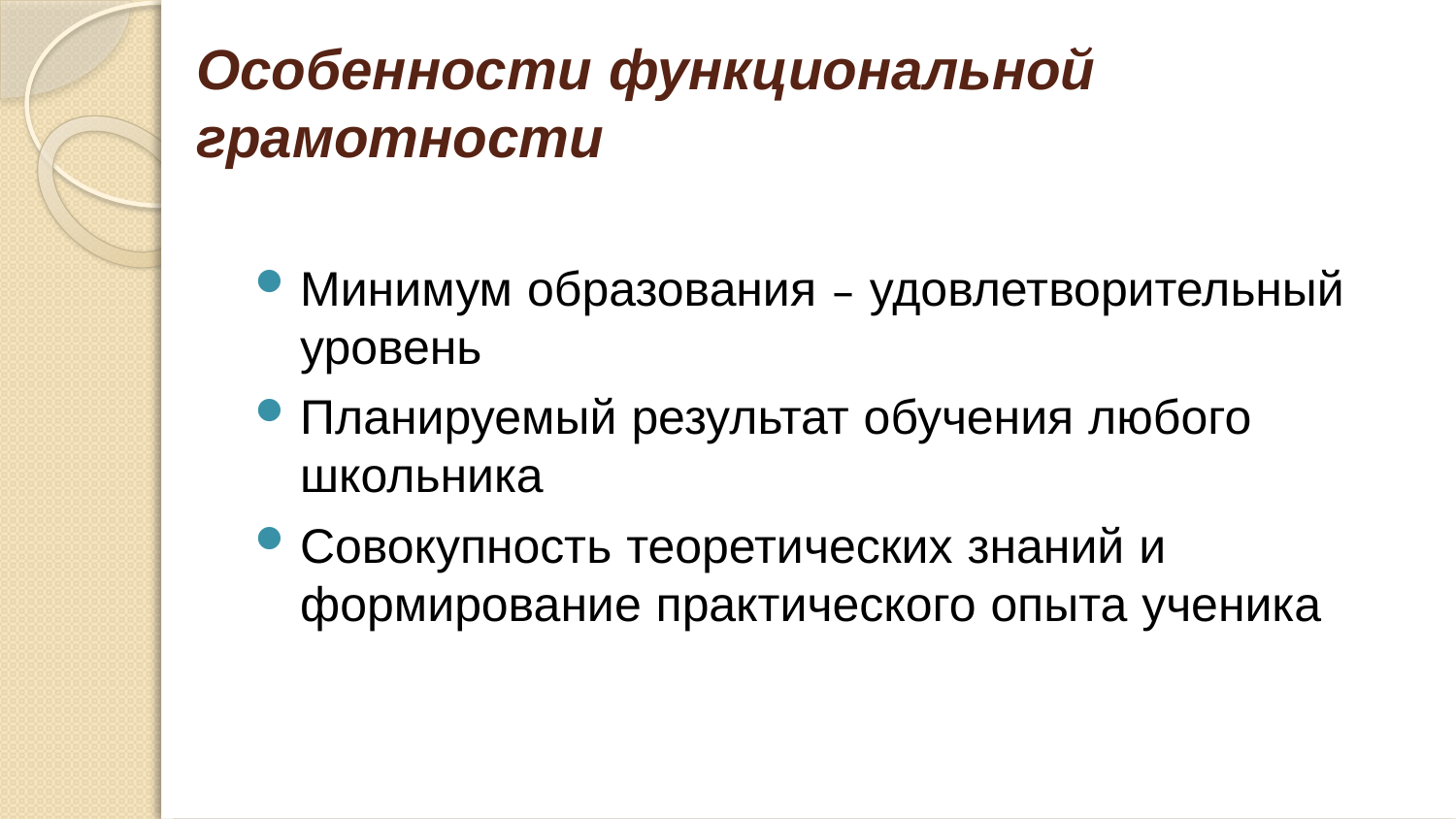

# Особенности функциональной грамотности
Минимум образования – удовлетворительный уровень
Планируемый результат обучения любого школьника
Совокупность теоретических знаний и формирование практического опыта ученика